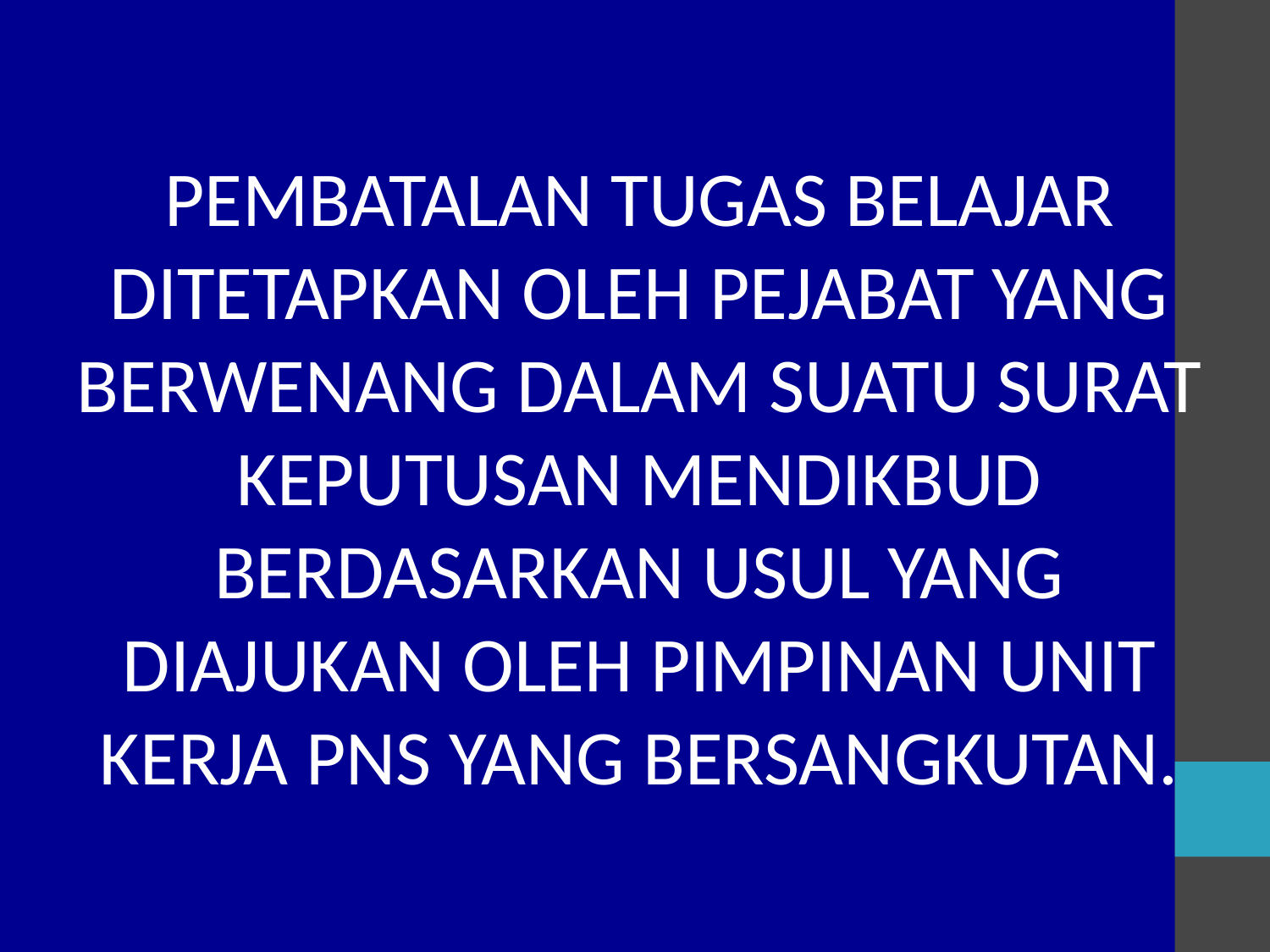

PEMBATALAN TUGAS BELAJAR DITETAPKAN OLEH PEJABAT YANG BERWENANG DALAM SUATU SURAT KEPUTUSAN MENDIKBUD BERDASARKAN USUL YANG DIAJUKAN OLEH PIMPINAN UNIT KERJA PNS YANG BERSANGKUTAN.